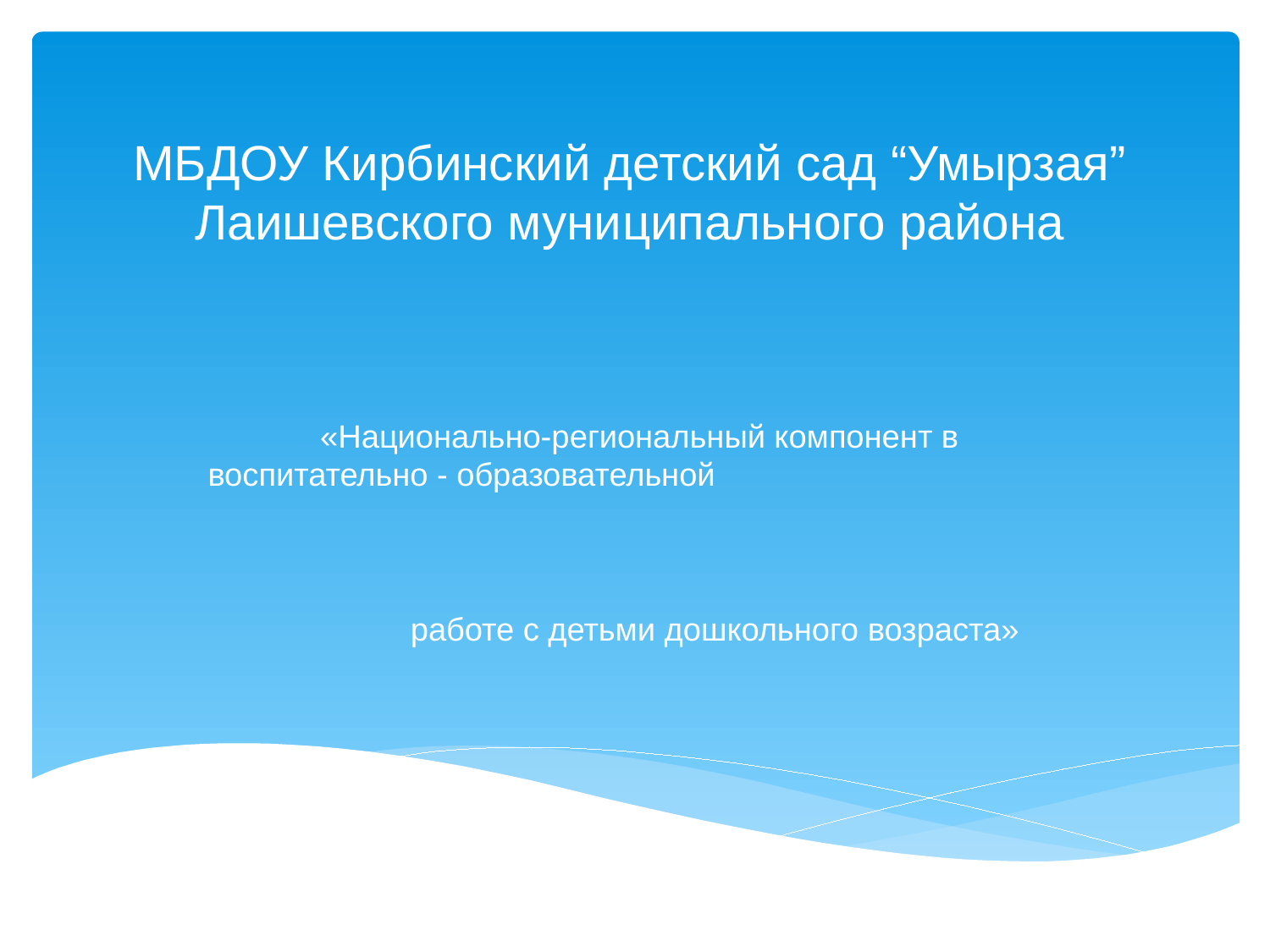

# МБДОУ Кирбинский детский сад “Умырзая” Лаишевского муниципального района

«Национально-региональный компонент в воспитательно - образовательной                                                                                                                                                                                                                                                                                                                                                                работе с детьми дошкольного возраста»